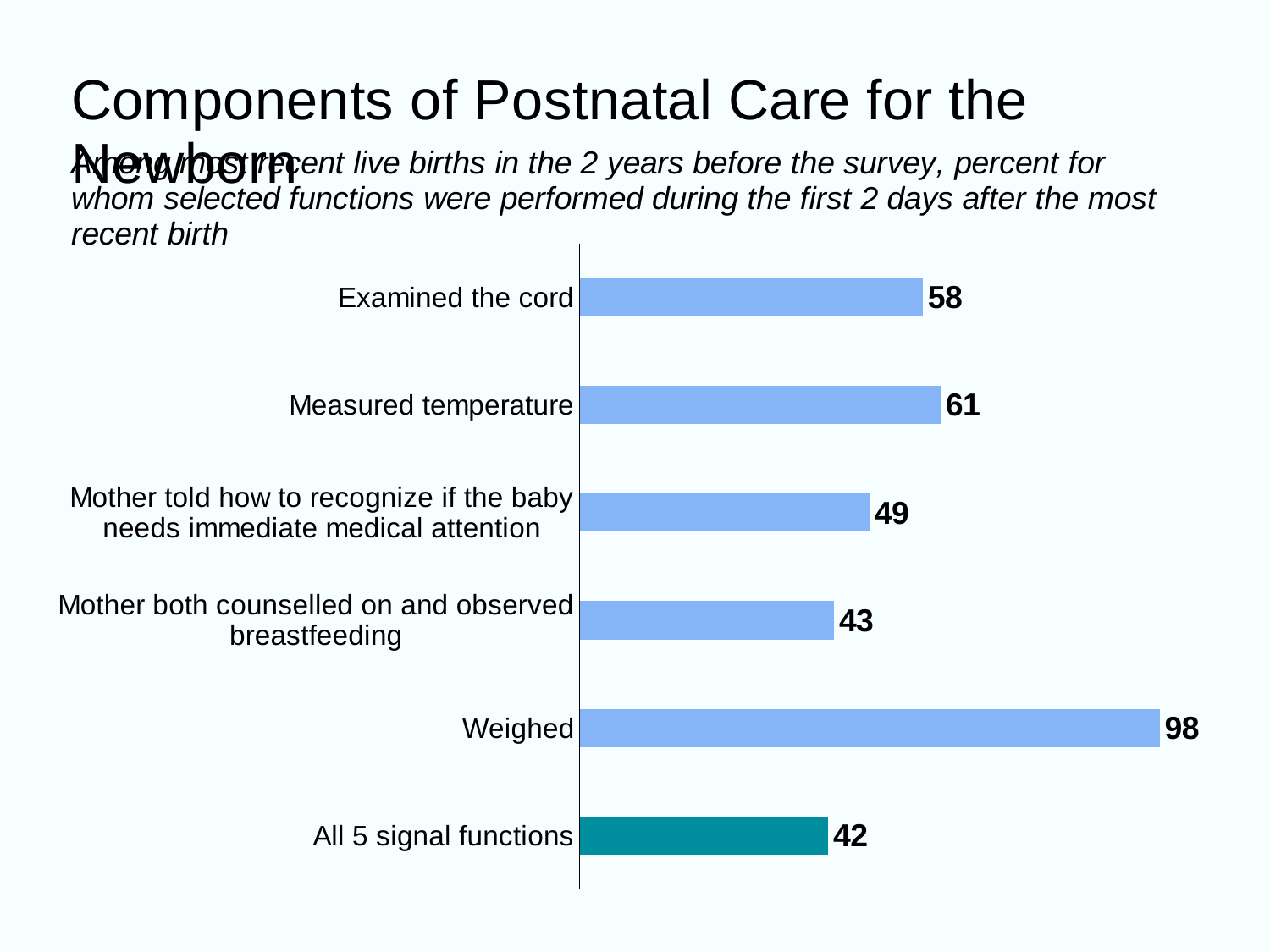

### Chart

| Category | Column3 |
|---|---|
| All 5 signal functions | 42.0 |
| Weighed | 98.0 |
| Mother both counselled on and observed breastfeeding | 43.0 |
| Mother told how to recognize if the baby needs immediate medical attention | 49.0 |
| Measured temperature | 61.0 |
| Examined the cord | 58.0 |